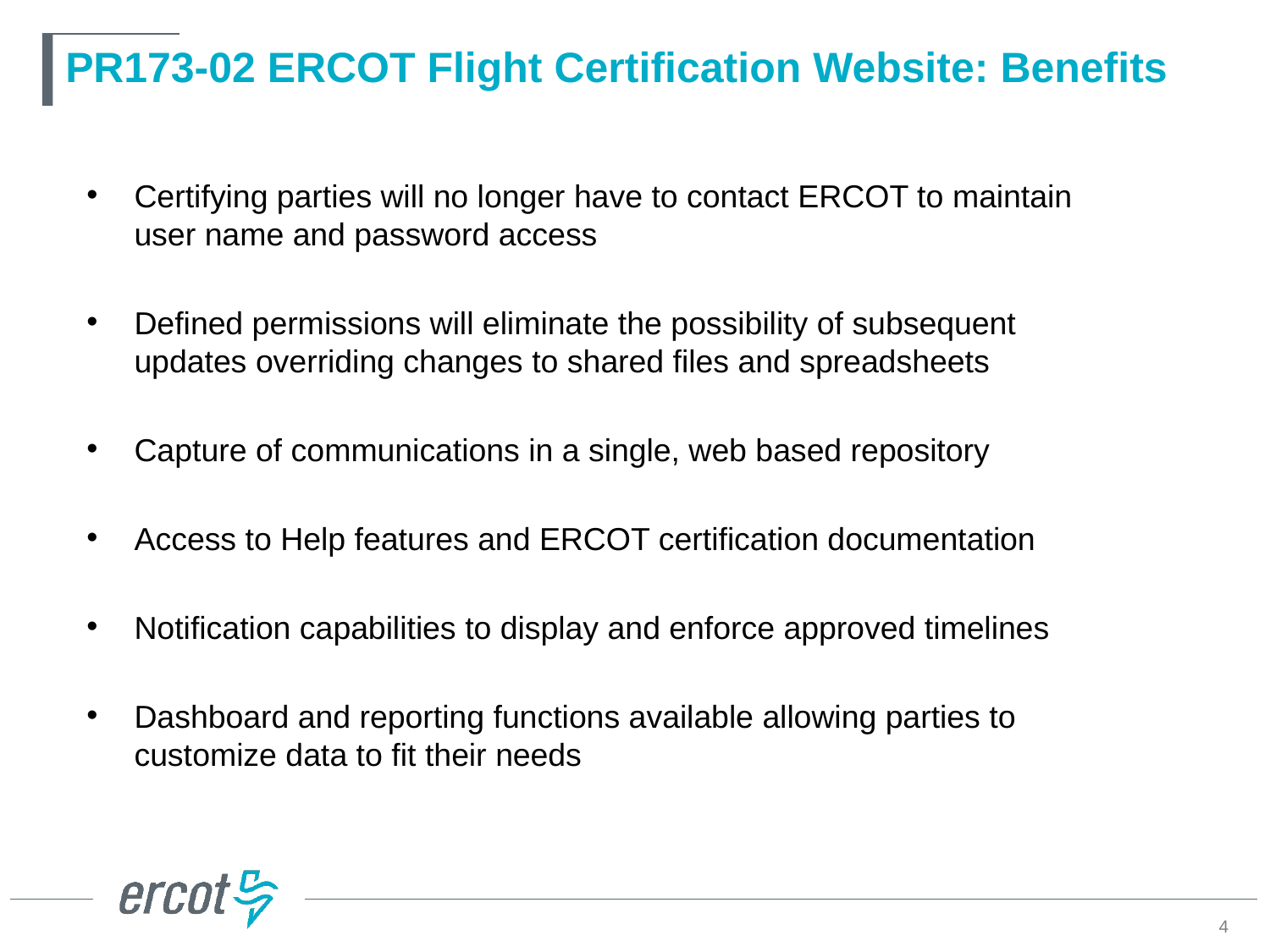

# PR173-02 ERCOT Flight Certification Website: Benefits
Certifying parties will no longer have to contact ERCOT to maintain user name and password access

Defined permissions will eliminate the possibility of subsequent updates overriding changes to shared files and spreadsheets

Capture of communications in a single, web based repository

Access to Help features and ERCOT certification documentation

Notification capabilities to display and enforce approved timelines

Dashboard and reporting functions available allowing parties to customize data to fit their needs